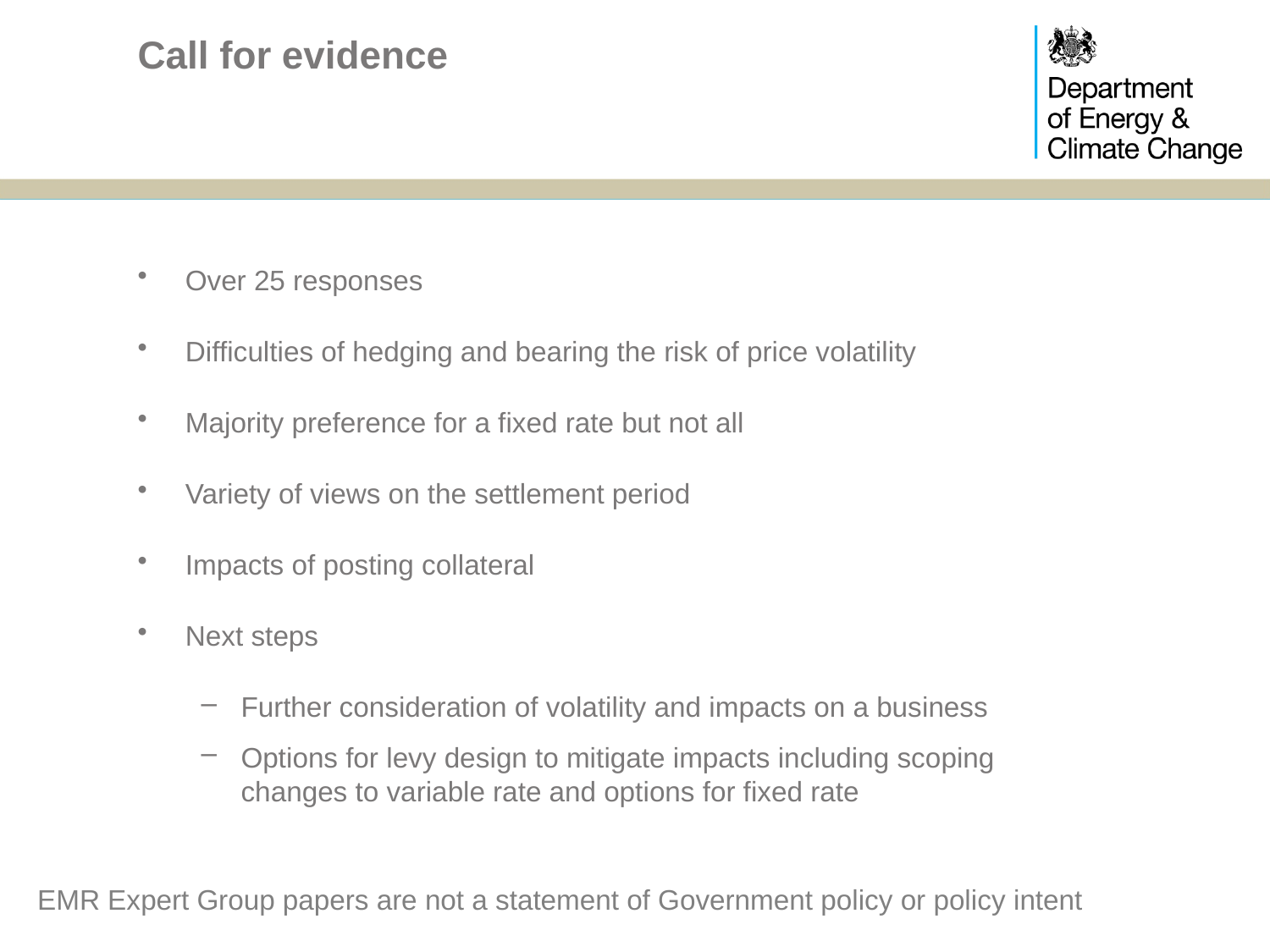

# Call for evidence
Over 25 responses
Difficulties of hedging and bearing the risk of price volatility
Majority preference for a fixed rate but not all
Variety of views on the settlement period
Impacts of posting collateral
Next steps
Further consideration of volatility and impacts on a business
Options for levy design to mitigate impacts including scoping changes to variable rate and options for fixed rate
EMR Expert Group papers are not a statement of Government policy or policy intent